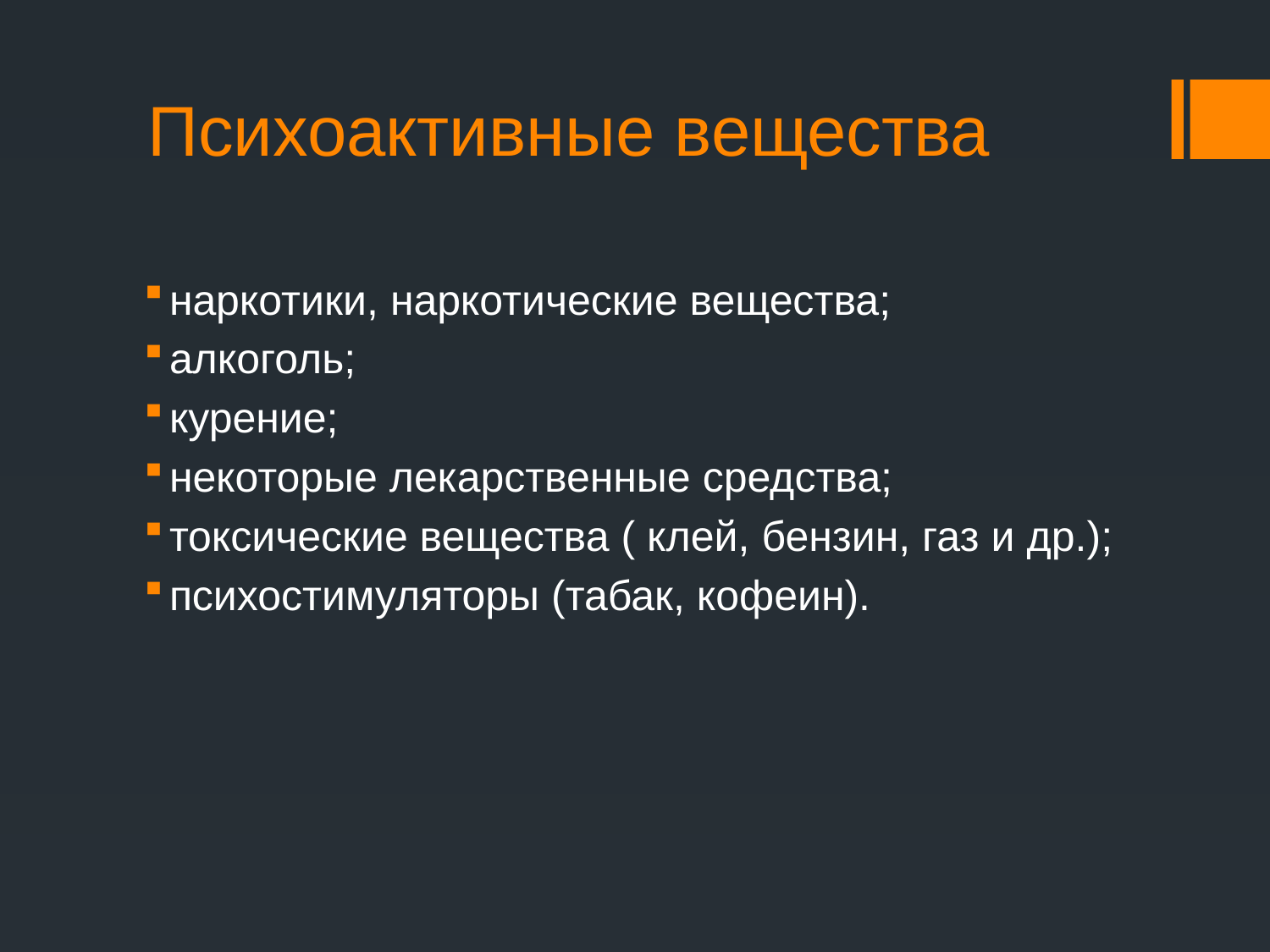

# Психоактивные вещества
наркотики, наркотические вещества;
алкоголь;
курение;
некоторые лекарственные средства;
токсические вещества ( клей, бензин, газ и др.);
психостимуляторы (табак, кофеин).